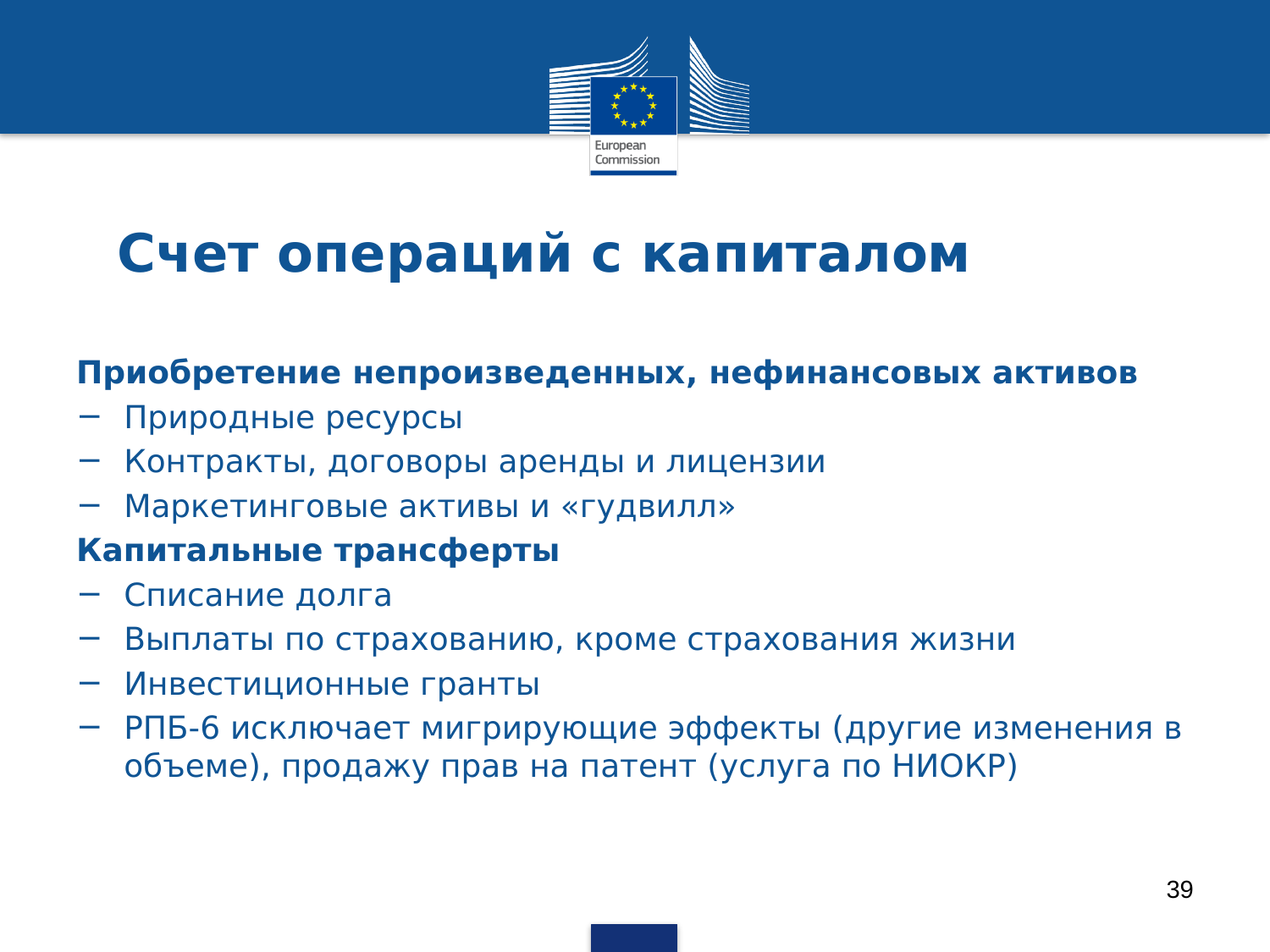

# Счет операций с капиталом
Приобретение непроизведенных, нефинансовых активов
Природные ресурсы
Контракты, договоры аренды и лицензии
Маркетинговые активы и «гудвилл»
Капитальные трансферты
Списание долга
Выплаты по страхованию, кроме страхования жизни
Инвестиционные гранты
РПБ-6 исключает мигрирующие эффекты (другие изменения в объеме), продажу прав на патент (услуга по НИОКР)
39